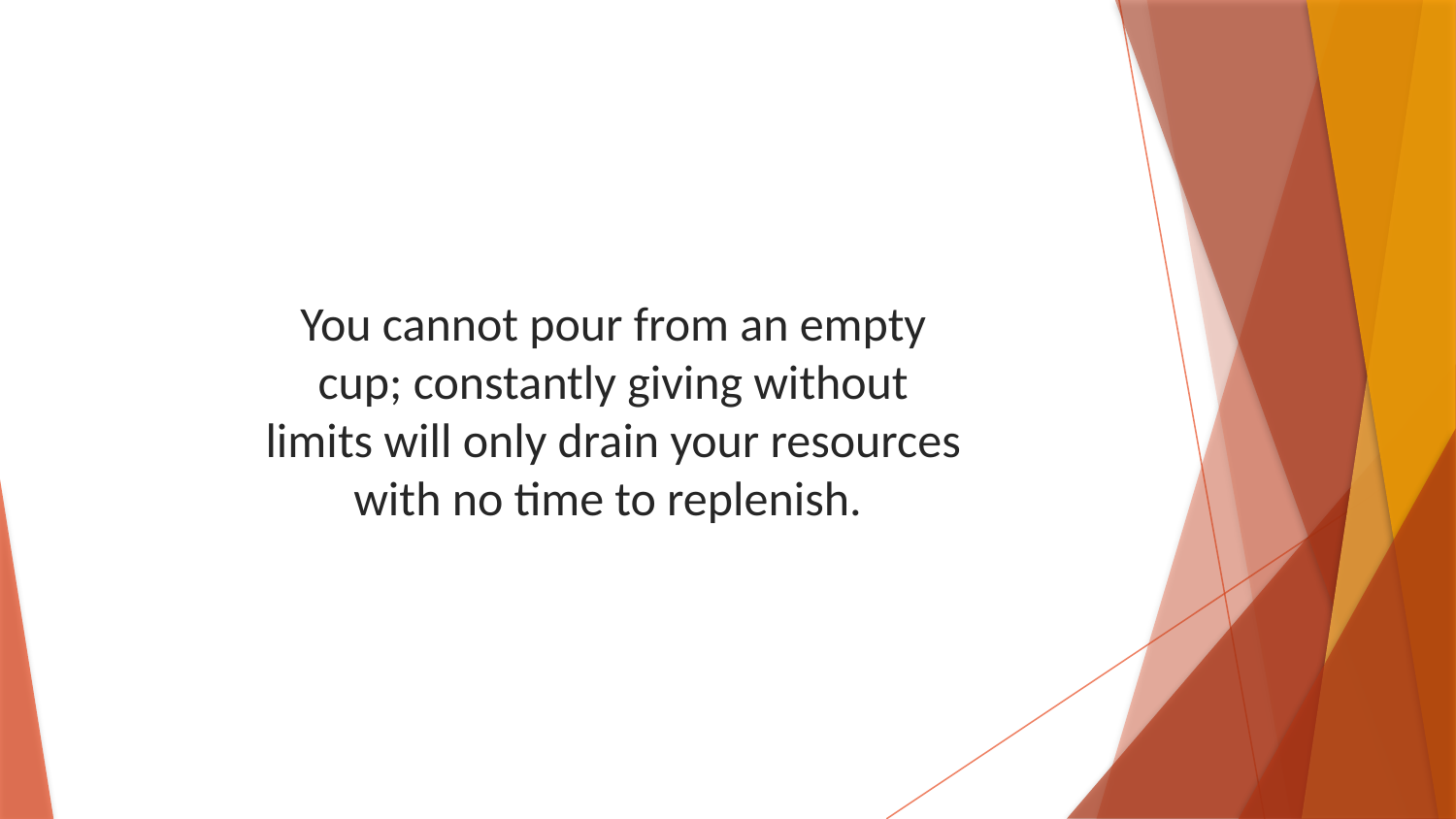

You cannot pour from an empty cup; constantly giving without limits will only drain your resources with no time to replenish.